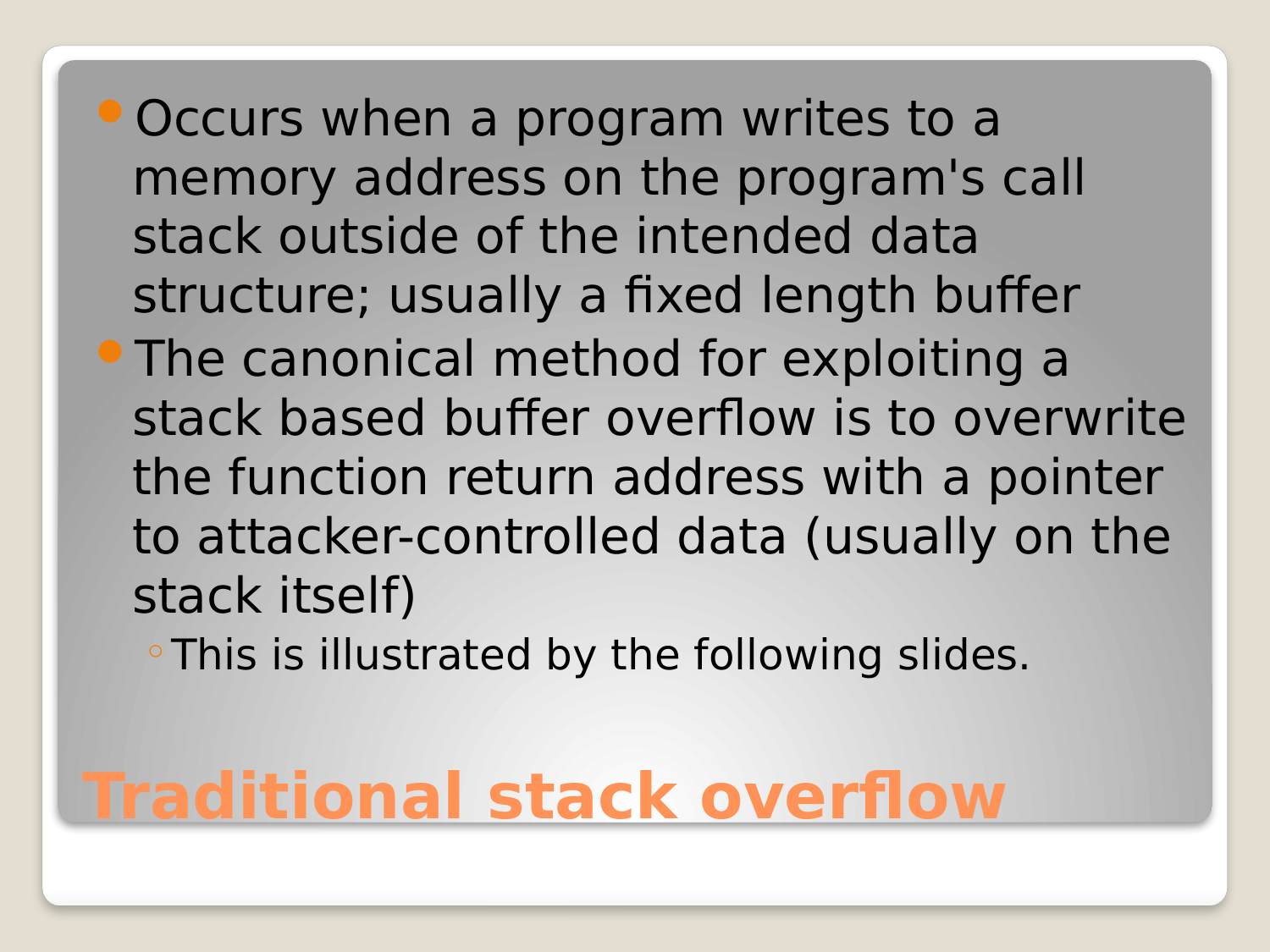

Occurs when a program writes to a memory address on the program's call stack outside of the intended data structure; usually a fixed length buffer
The canonical method for exploiting a stack based buffer overflow is to overwrite the function return address with a pointer to attacker-controlled data (usually on the stack itself)
This is illustrated by the following slides.
# Traditional stack overflow